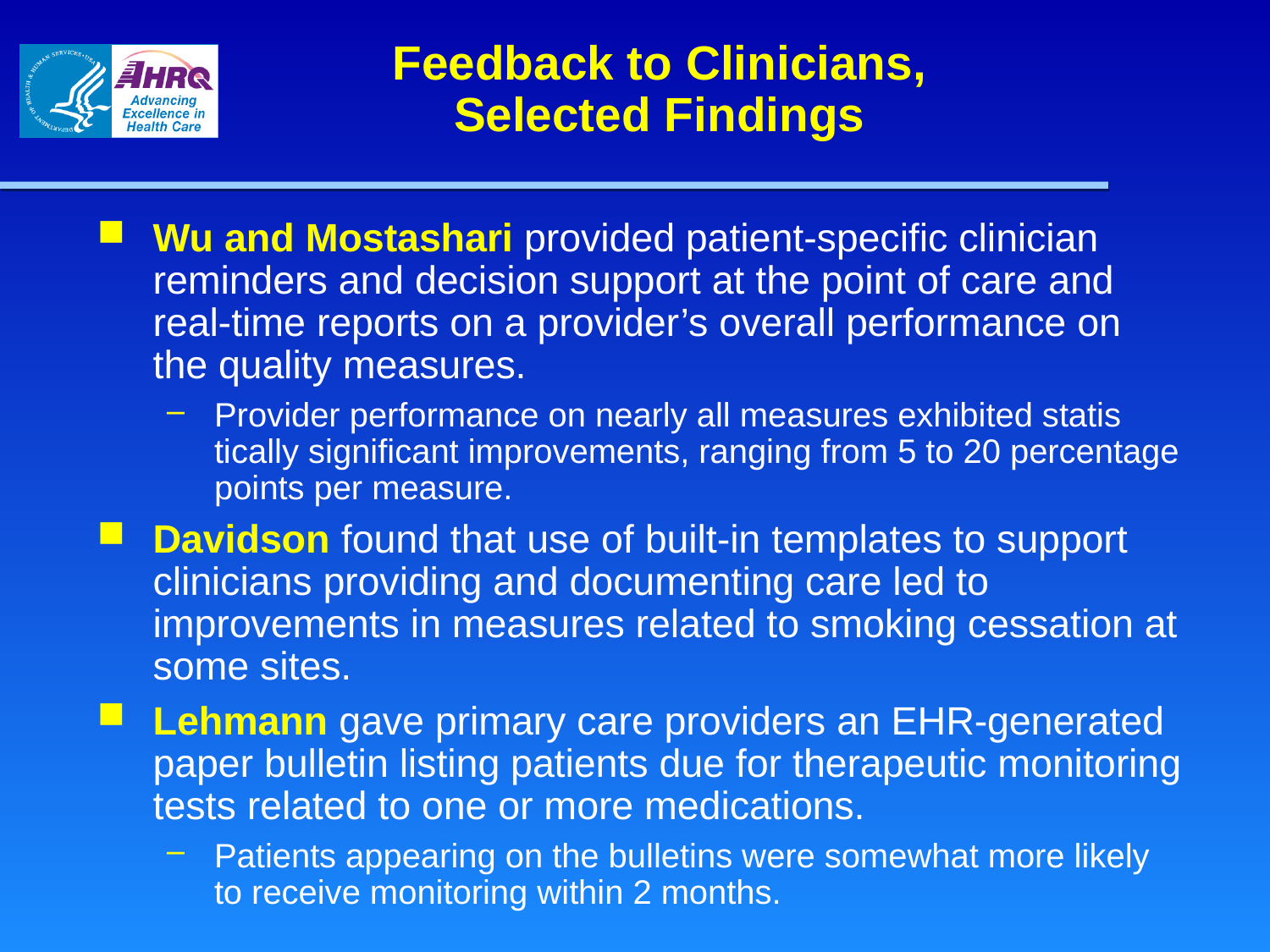

Feedback to Clinicians,
Selected Findings
Wu and Mostashari provided patient-specific clini­cian reminders and decision support at the point of care and real-time reports on a provider’s overall performance on the quality measures.
Provider performance on nearly all measures exhibited statis­tically significant improvements, ranging from 5 to 20 percentage points per measure.
Davidson found that use of built-in templates to support clinicians providing and documenting care led to improvements in measures related to smoking cessation at some sites.
Lehmann gave primary care providers an EHR-generated paper bulletin listing patients due for therapeutic monitoring tests related to one or more medications.
Patients appearing on the bulletins were somewhat more likely to receive monitoring within 2 months.